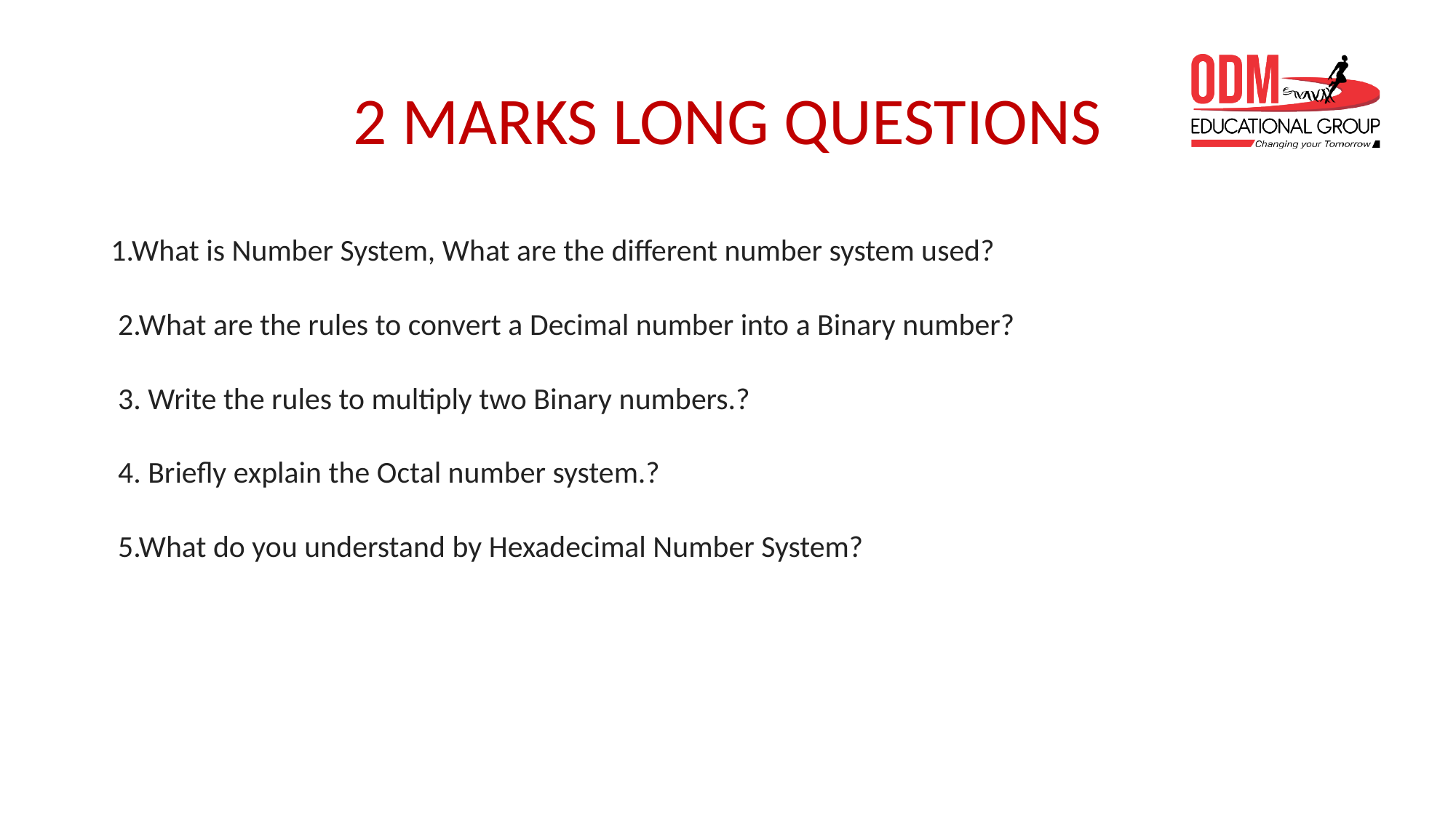

# 2 MARKS LONG QUESTIONS

1.What is Number System, What are the different number system used?
 2.What are the rules to convert a Decimal number into a Binary number?
 3. Write the rules to multiply two Binary numbers.?
 4. Briefly explain the Octal number system.?
 5.What do you understand by Hexadecimal Number System?